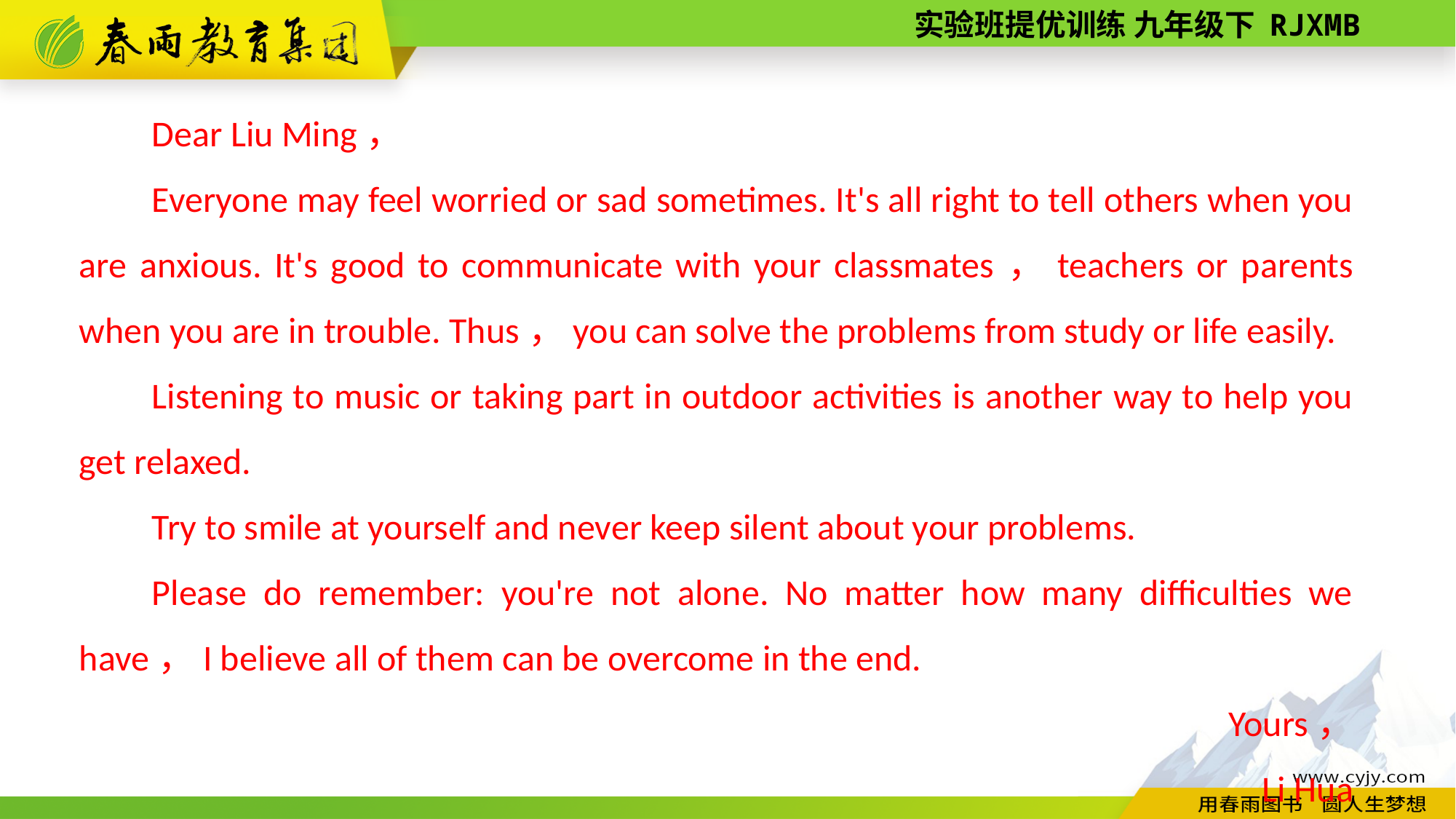

Dear Liu Ming，
Everyone may feel worried or sad sometimes. It's all right to tell others when you are anxious. It's good to communicate with your classmates，teachers or parents when you are in trouble. Thus，you can solve the problems from study or life easily.
Listening to music or taking part in outdoor activities is another way to help you get relaxed.
Try to smile at yourself and never keep silent about your problems.
Please do remember: you're not alone. No matter how many difficulties we have，I believe all of them can be overcome in the end.
Yours，
Li Hua